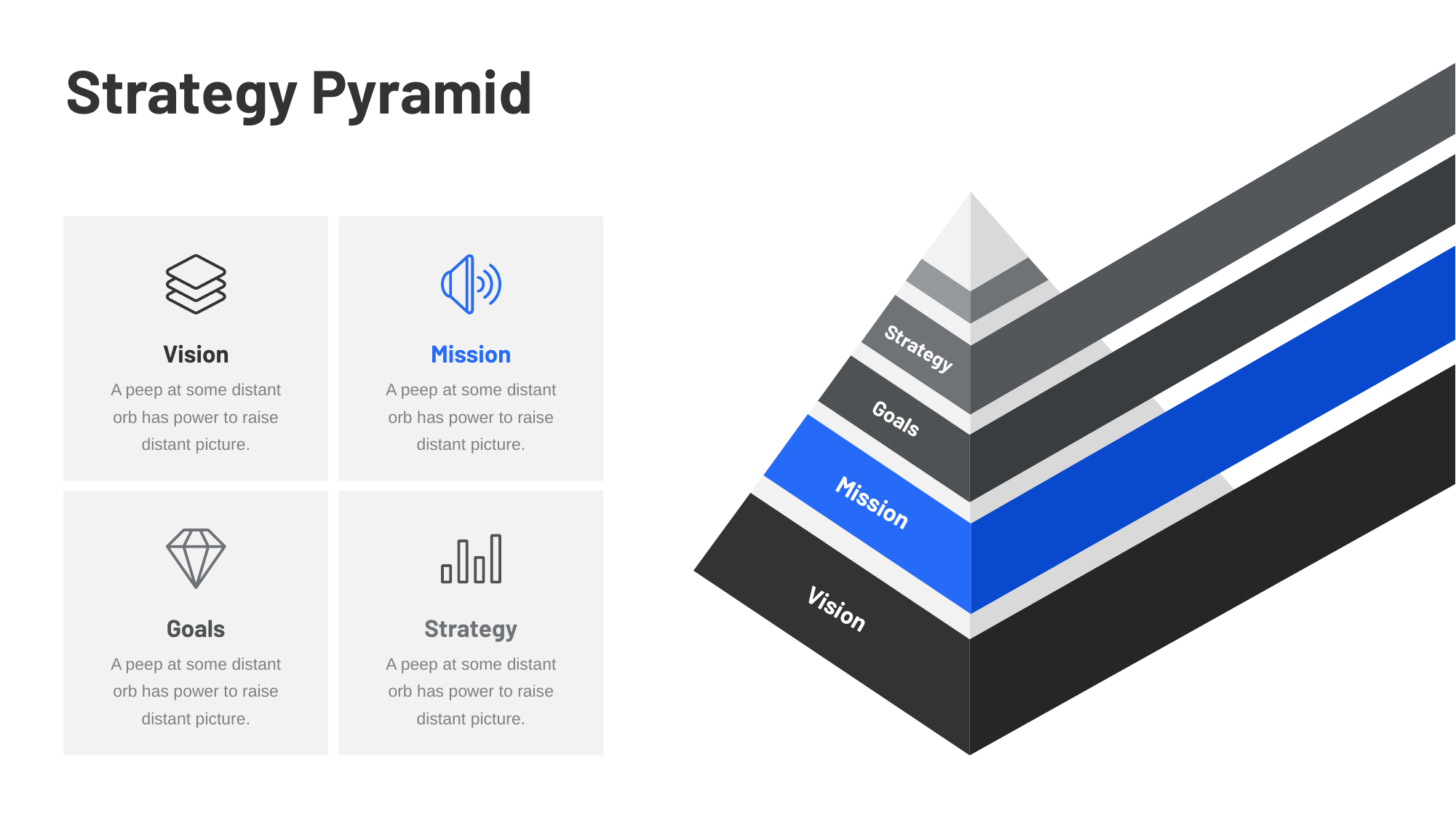

Strategy Pyramid

Strategy
Vision
Mission
A peep at some distant orb has power to raise distant picture.
A peep at some distant orb has power to raise distant picture.
Goals
Mission

Vision
Goals
Strategy
A peep at some distant orb has power to raise distant picture.
A peep at some distant orb has power to raise distant picture.